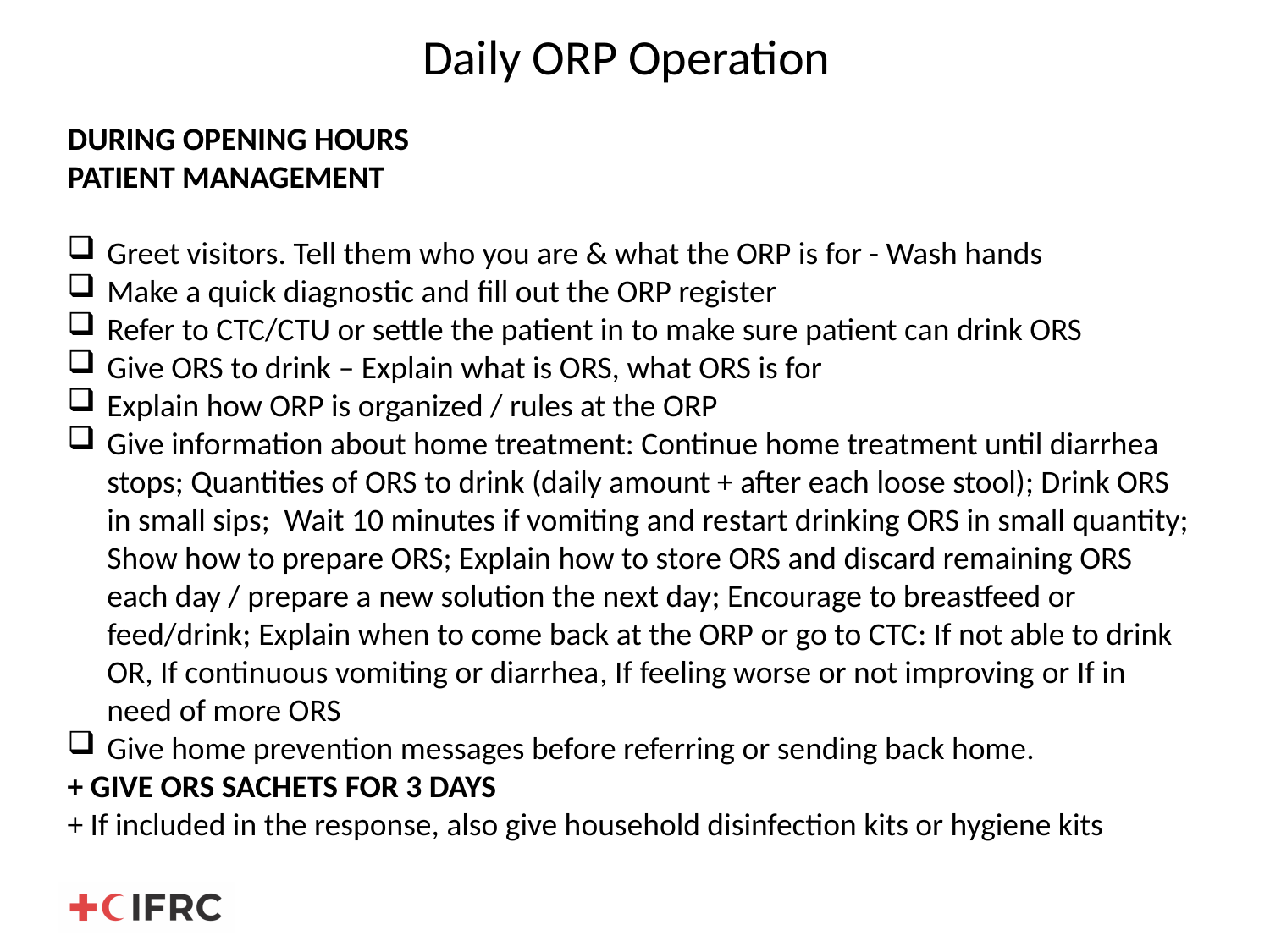

# Daily ORP Operation
DURING OPENING HOURS
PATIENT MANAGEMENT

Greet visitors. Tell them who you are & what the ORP is for - Wash hands
Make a quick diagnostic and fill out the ORP register
Refer to CTC/CTU or settle the patient in to make sure patient can drink ORS
Give ORS to drink – Explain what is ORS, what ORS is for
Explain how ORP is organized / rules at the ORP
Give information about home treatment: Continue home treatment until diarrhea stops; Quantities of ORS to drink (daily amount + after each loose stool); Drink ORS in small sips;  Wait 10 minutes if vomiting and restart drinking ORS in small quantity; Show how to prepare ORS; Explain how to store ORS and discard remaining ORS each day / prepare a new solution the next day; Encourage to breastfeed or feed/drink; Explain when to come back at the ORP or go to CTC: If not able to drink OR, If continuous vomiting or diarrhea, If feeling worse or not improving or If in need of more ORS
Give home prevention messages before referring or sending back home.
+ GIVE ORS SACHETS FOR 3 DAYS
+ If included in the response, also give household disinfection kits or hygiene kits